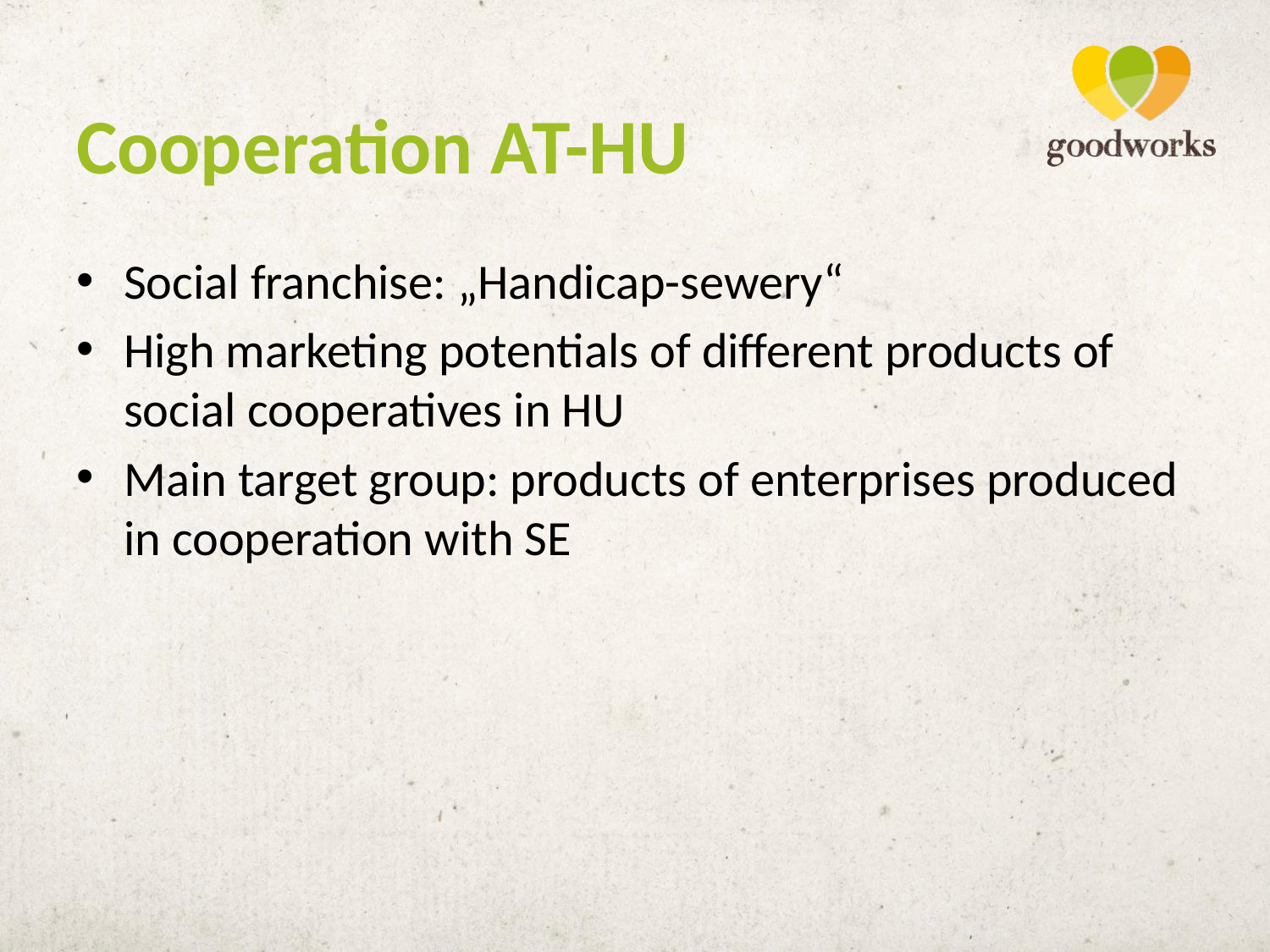

# Cooperation AT-HU
Social franchise: „Handicap-sewery“
High marketing potentials of different products of social cooperatives in HU
Main target group: products of enterprises produced in cooperation with SE